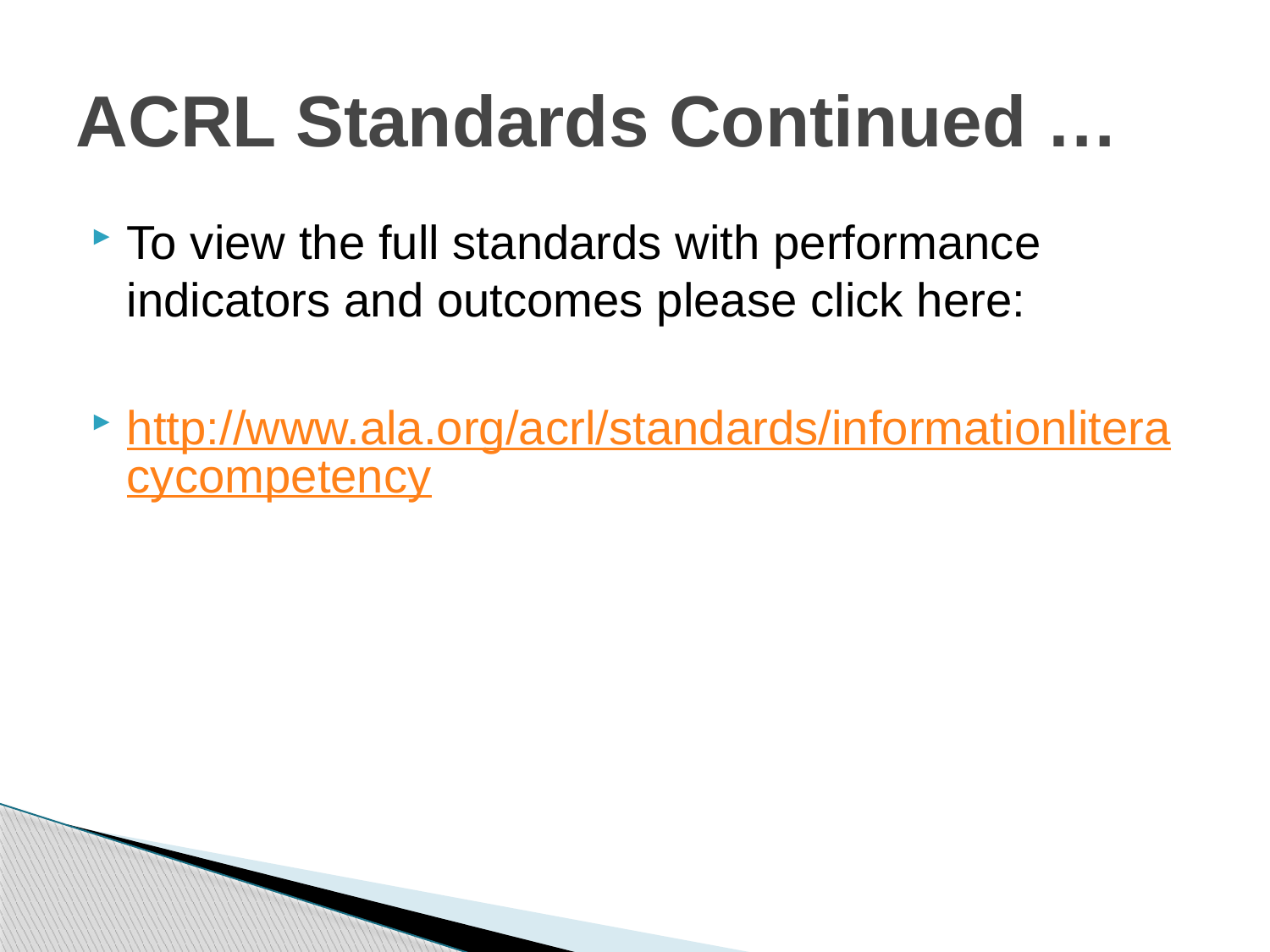

# ACRL Standards Continued …
To view the full standards with performance indicators and outcomes please click here:

http://www.ala.org/acrl/standards/informationliteracycompetency